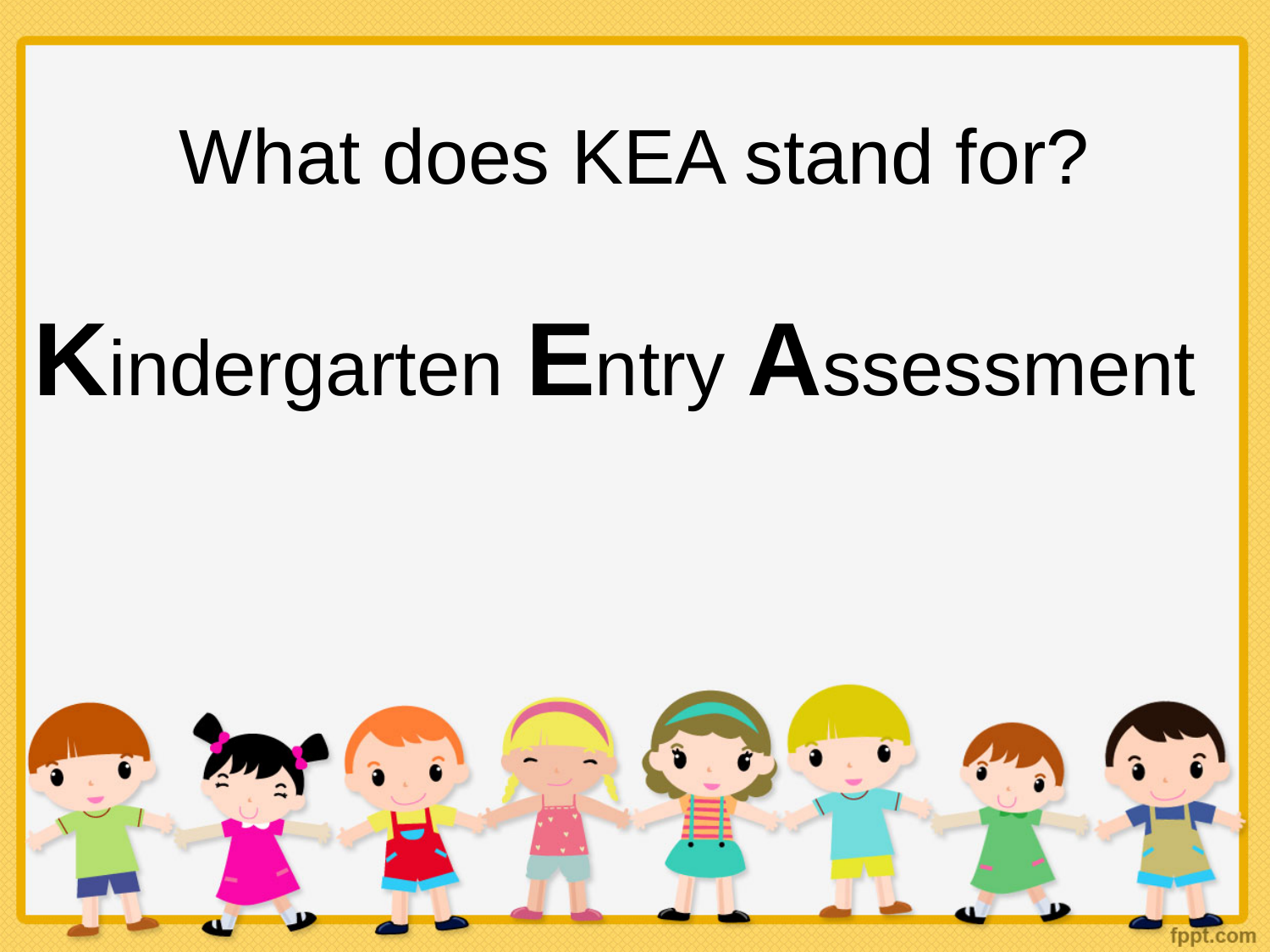

# What does KEA stand for?
Kindergarten Entry Assessment